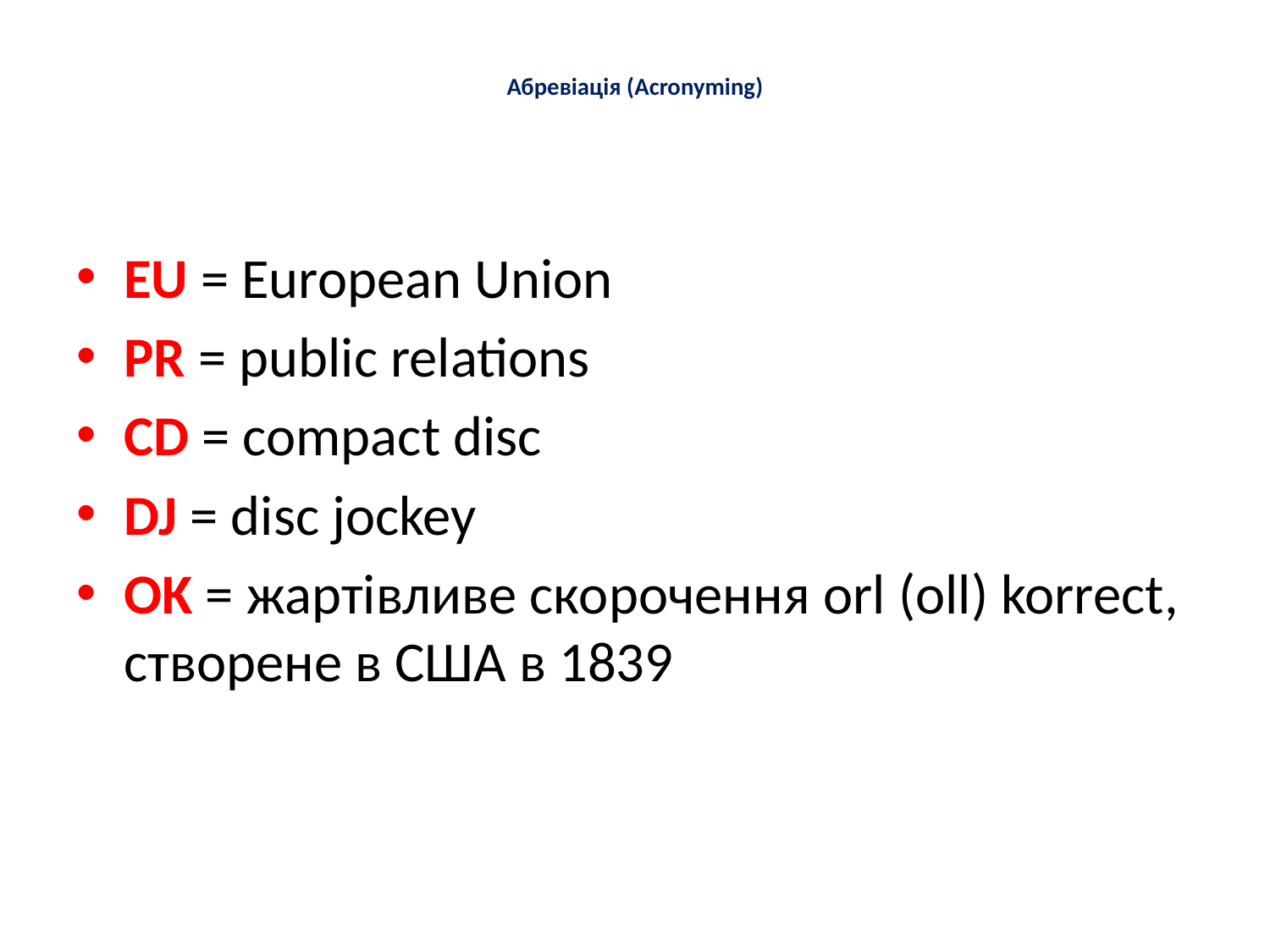

# Абревіація (Acronyming)

EU = European Union
PR = public relations
CD = compact disc
DJ = disc jockey
OK = жартівливе скорочення orl (oll) korrect, створене в США в 1839